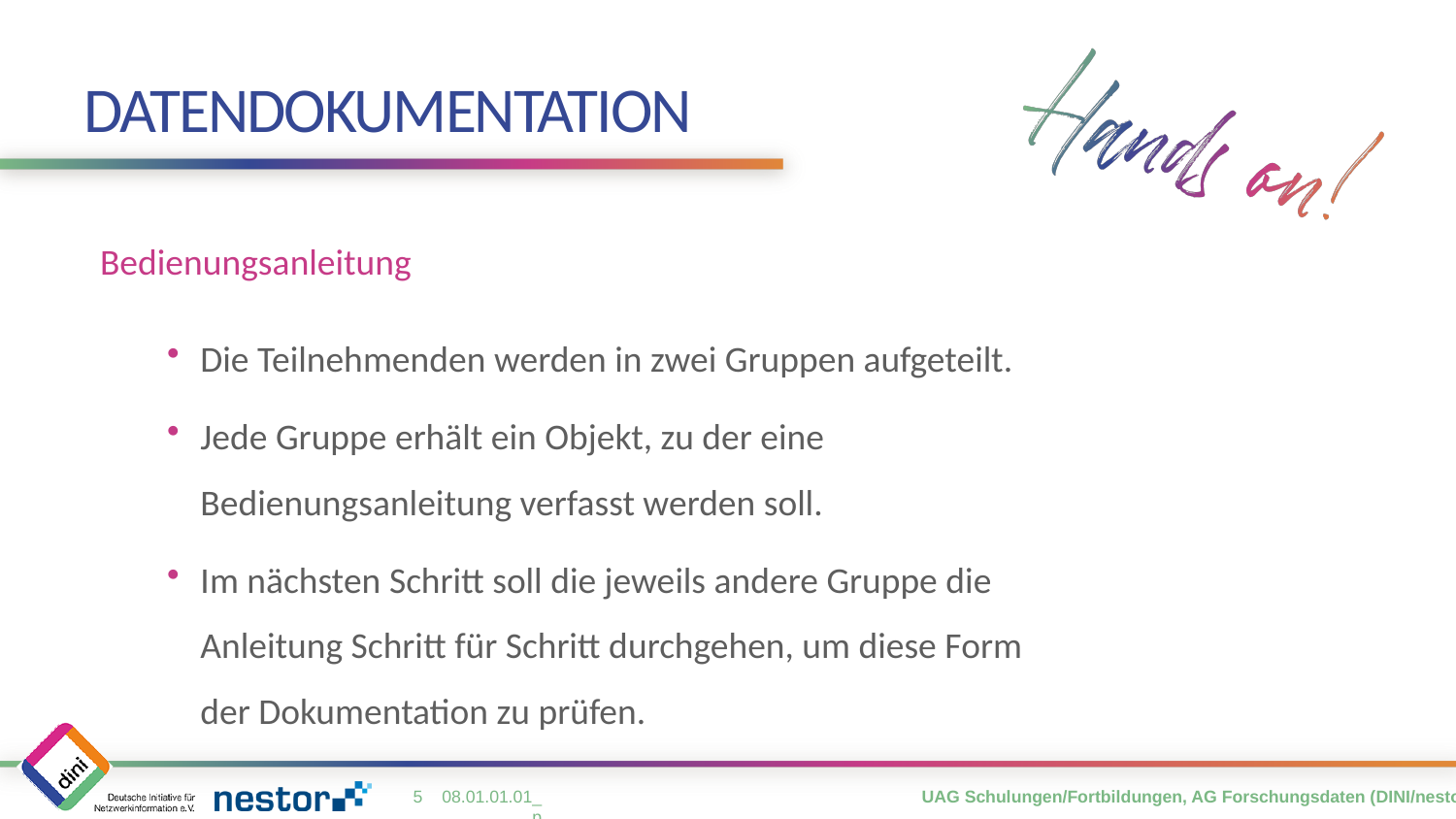

# Datendokumentation
Bedienungsanleitung
Die Teilnehmenden werden in zwei Gruppen aufgeteilt.
Jede Gruppe erhält ein Objekt, zu der eine Bedienungsanleitung verfasst werden soll.
Im nächsten Schritt soll die jeweils andere Gruppe die Anleitung Schritt für Schritt durchgehen, um diese Form der Dokumentation zu prüfen.
5
08.01.01.01_p